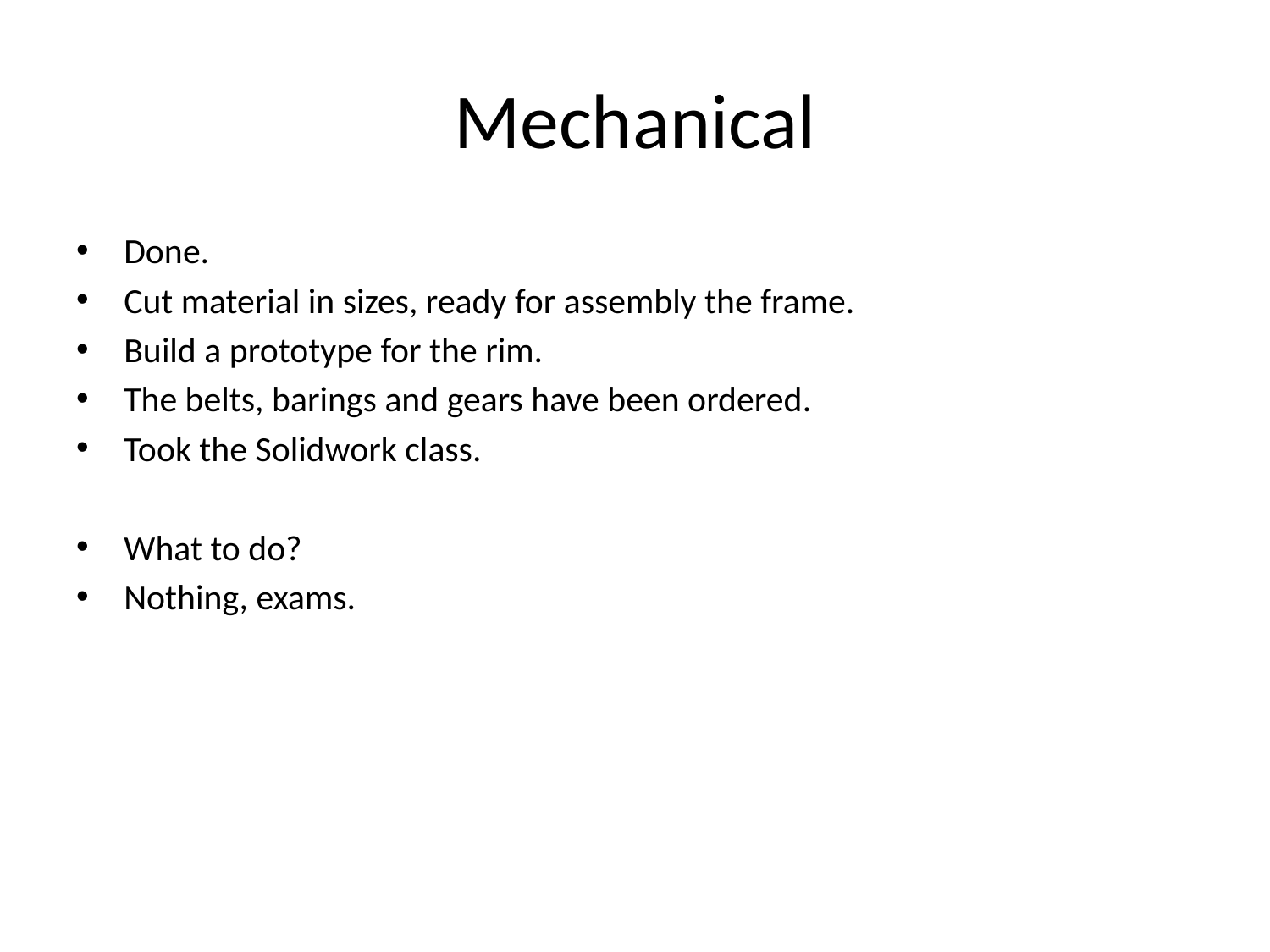

# Mechanical
Done.
Cut material in sizes, ready for assembly the frame.
Build a prototype for the rim.
The belts, barings and gears have been ordered.
Took the Solidwork class.

What to do?
Nothing, exams.